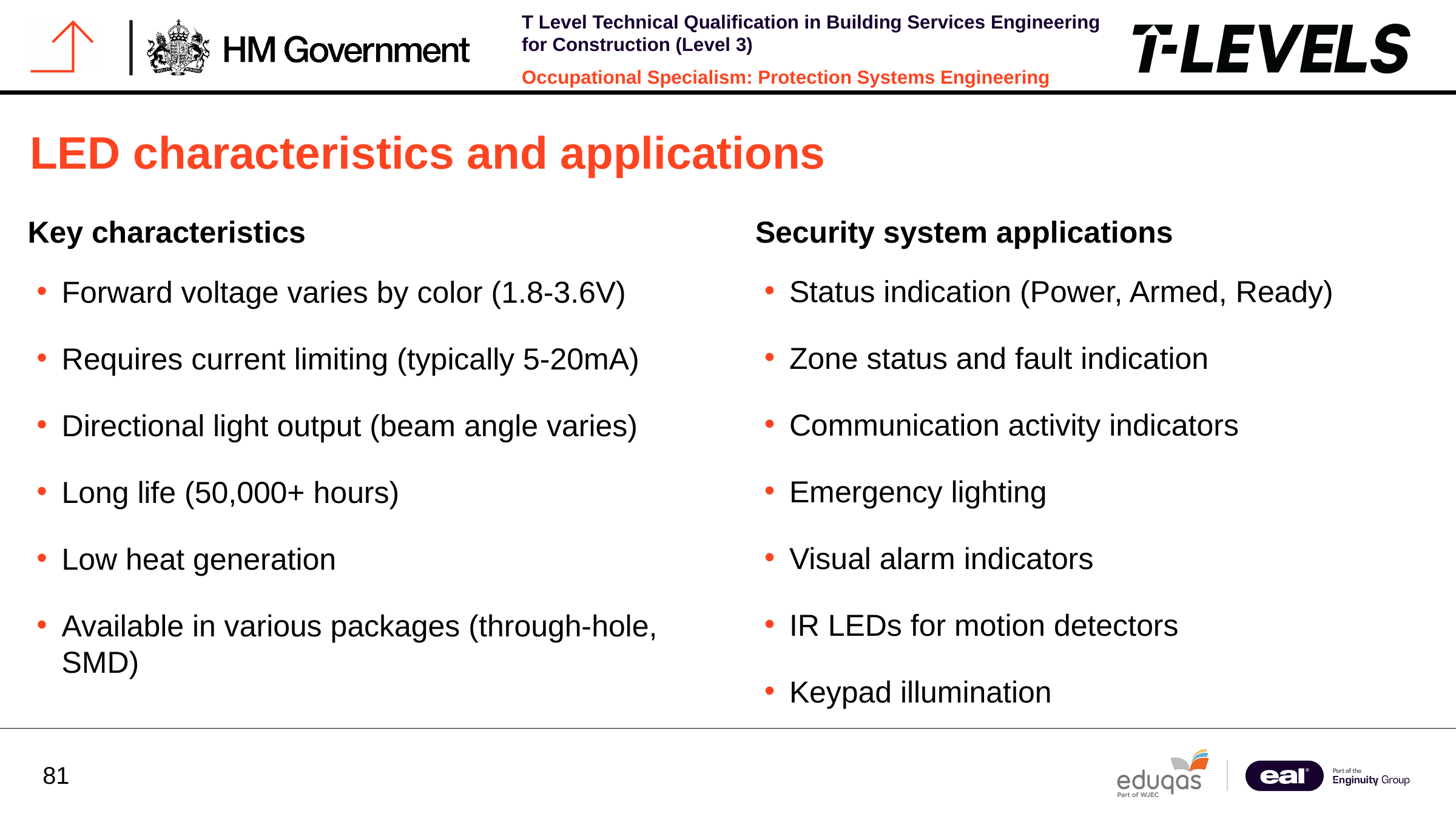

LED characteristics and applications
Security system applications
Key characteristics
Status indication (Power, Armed, Ready)
Zone status and fault indication
Communication activity indicators
Emergency lighting
Visual alarm indicators
IR LEDs for motion detectors
Keypad illumination

Forward voltage varies by color (1.8-3.6V)
Requires current limiting (typically 5-20mA)
Directional light output (beam angle varies)
Long life (50,000+ hours)
Low heat generation
Available in various packages (through-hole, SMD)